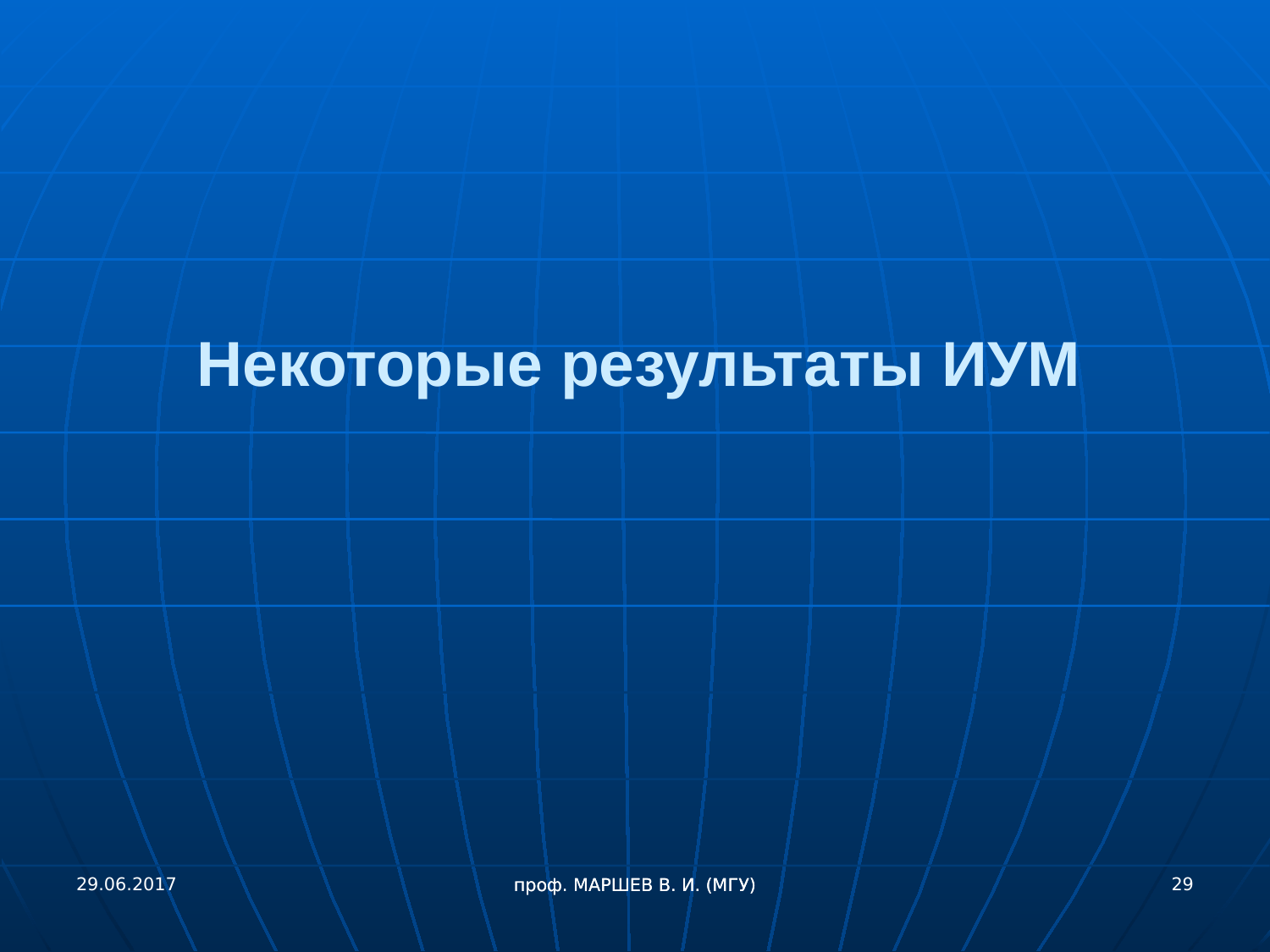

Некоторые результаты ИУМ
29.06.2017
29
проф. МАРШЕВ В. И. (МГУ)
проф. МАРШЕВ В. И. (МГУ)